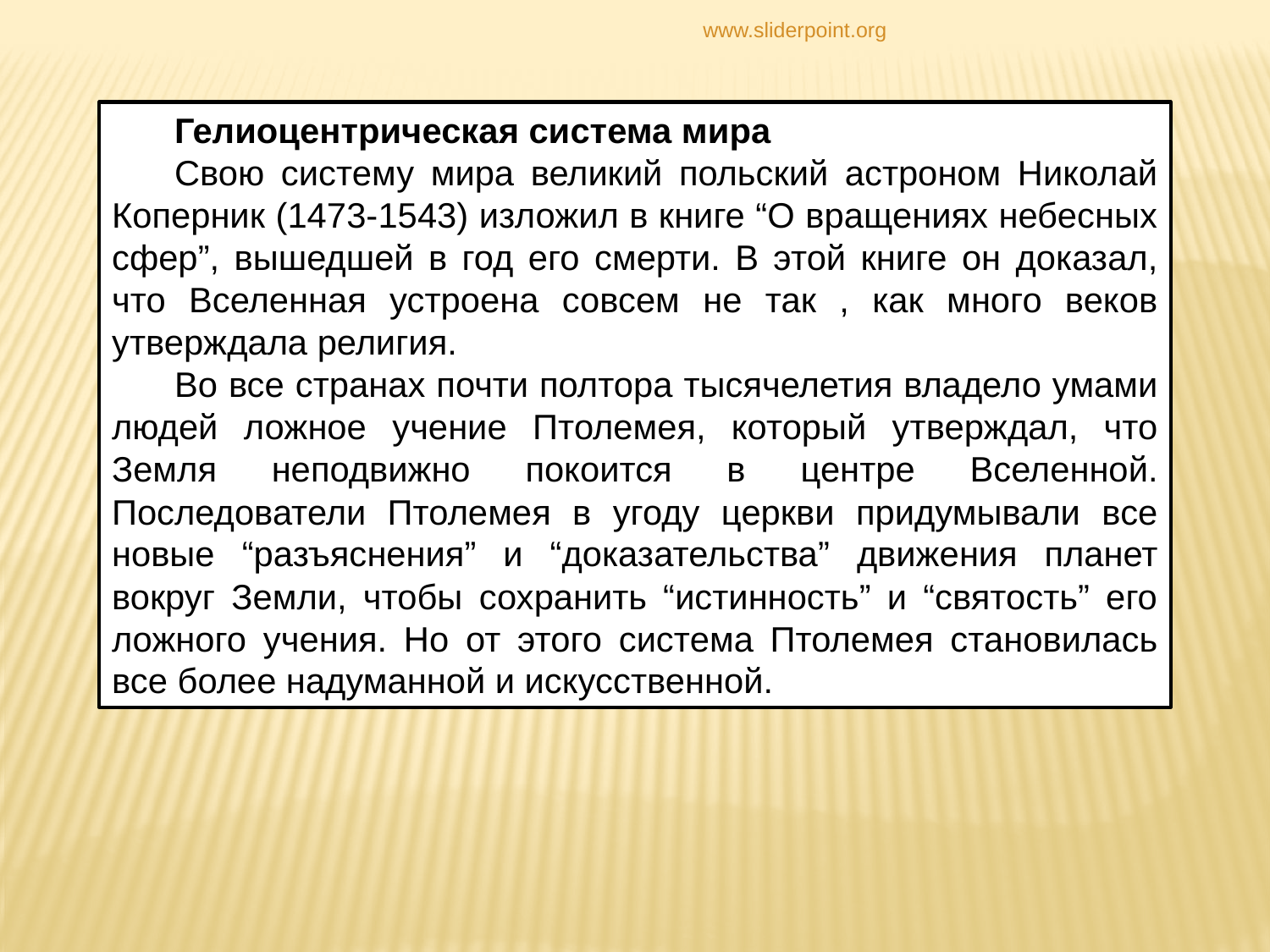

www.sliderpoint.org
Гелиоцентрическая система мира
Свою систему мира великий польский астроном Николай Коперник (1473-1543) изложил в книге “О вращениях небесных сфер”, вышедшей в год его смерти. В этой книге он доказал, что Вселенная устроена совсем не так , как много веков утверждала религия.
Во все странах почти полтора тысячелетия владело умами людей ложное учение Птолемея, который утверждал, что Земля неподвижно покоится в центре Вселенной. Последователи Птолемея в угоду церкви придумывали все новые “разъяснения” и “доказательства” движения планет вокруг Земли, чтобы сохранить “истинность” и “святость” его ложного учения. Но от этого система Птолемея становилась все более надуманной и искусственной.